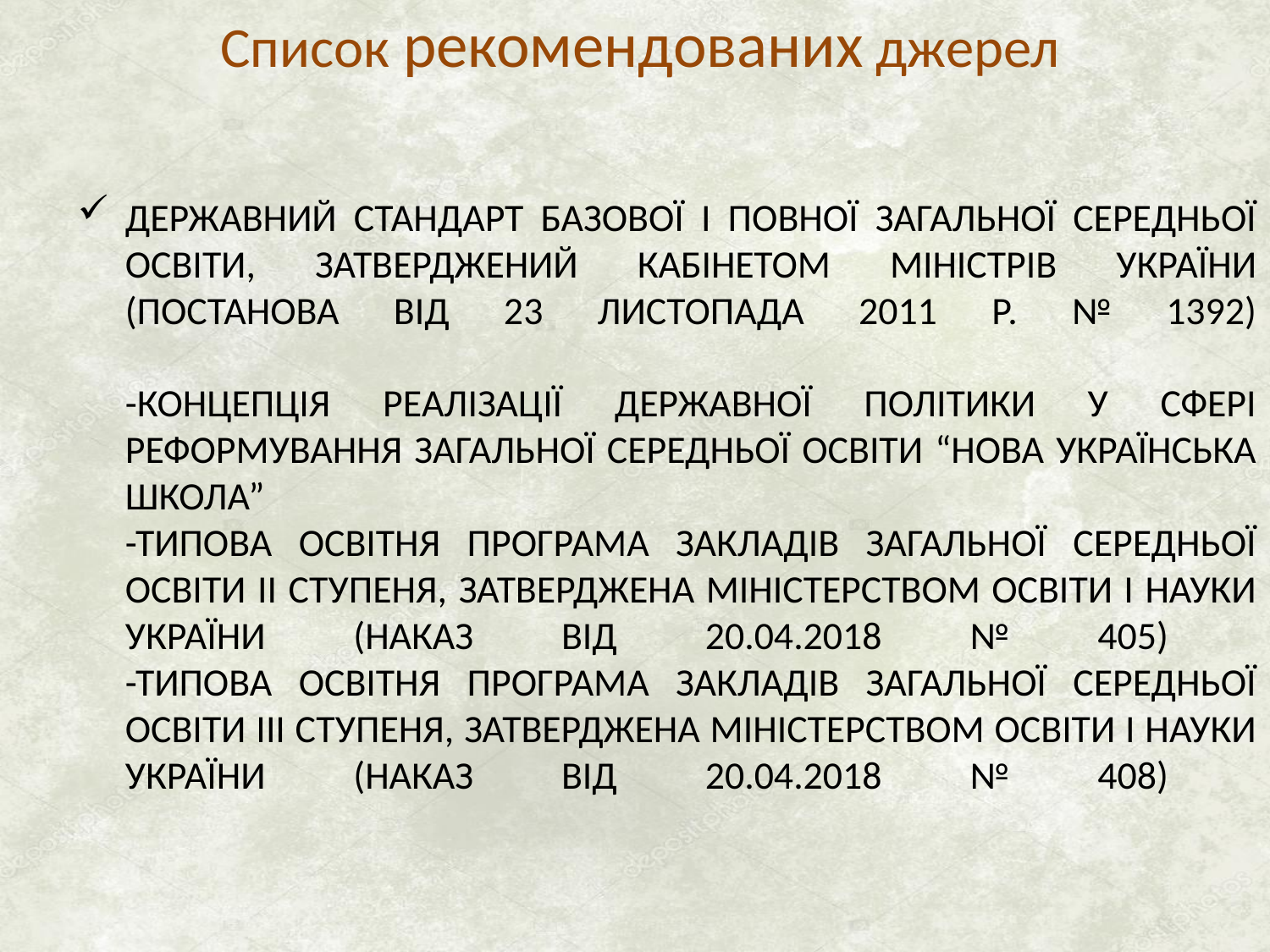

Список рекомендованих джерел
# Державний стандарт базової і повної загальної середньої освіти, затверджений Кабінетом Міністрів України (постанова від 23 листопада 2011 р. № 1392) -Концепція реалізації державної політики у сфері реформування загальної середньої освіти “Нова українська школа” -Типова освітня програма закладів загальної середньої освіти II ступеня, затверджена Міністерством освіти і науки України (наказ від 20.04.2018 № 405) -Типова освітня програма закладів загальної середньої освіти IІI ступеня, затверджена Міністерством освіти і науки України (наказ від 20.04.2018 № 408)